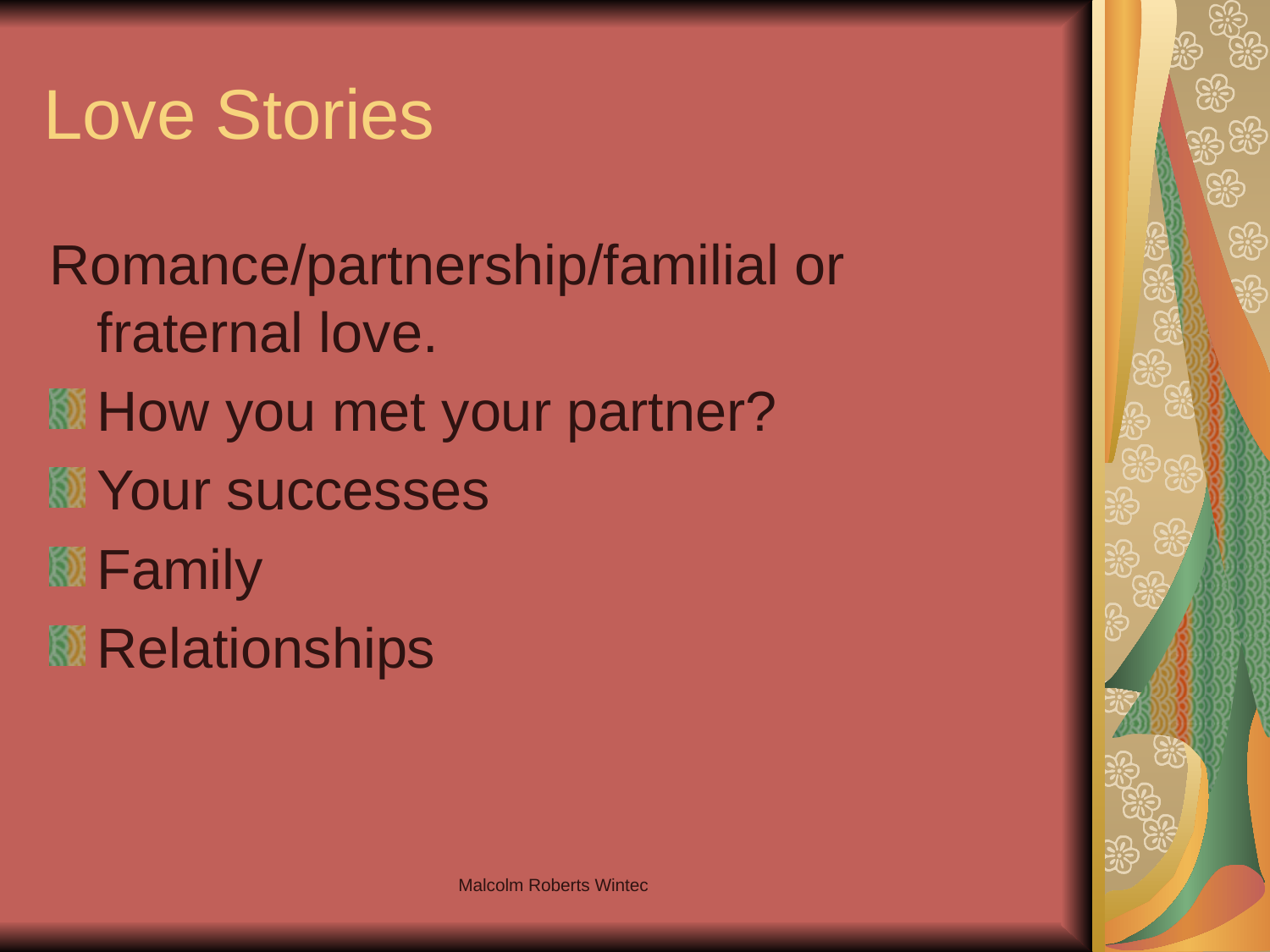

# Love Stories
Romance/partnership/familial or fraternal love.
How you met your partner?
Your successes
Family
Relationships

Malcolm Roberts Wintec